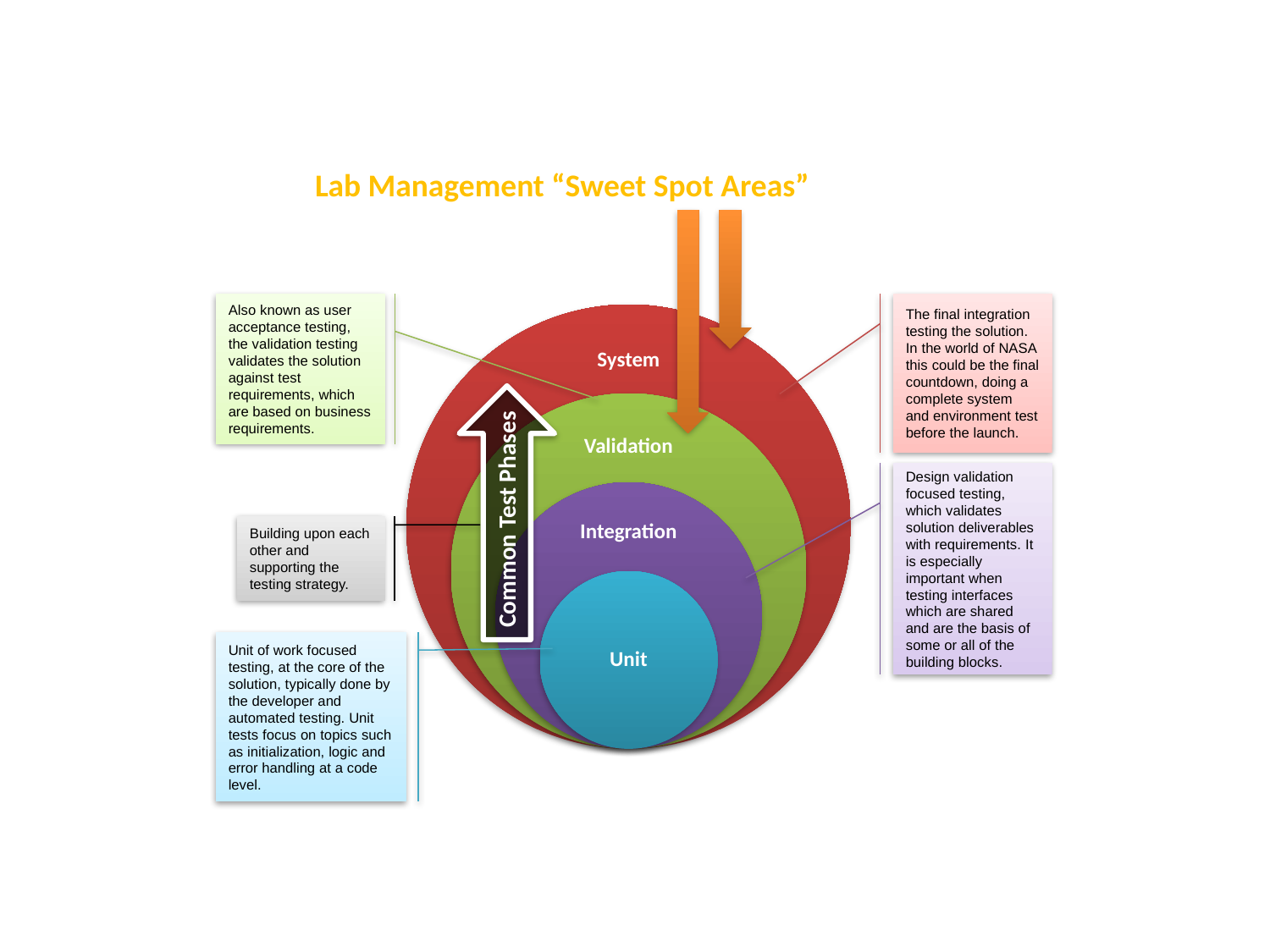

Lab Management “Sweet Spot Areas”

Also known as user acceptance testing, the validation testing validates the solution against test requirements, which are based on business requirements.
The final integration testing the solution. In the world of NASA this could be the final countdown, doing a complete system and environment test before the launch.
System
Validation
Integration
Unit

Design validation focused testing, which validates solution deliverables with requirements. It is especially important when testing interfaces which are shared and are the basis of some or all of the building blocks.
Common Test Phases
Building upon each other and supporting the testing strategy.
Unit of work focused testing, at the core of the solution, typically done by the developer and automated testing. Unit tests focus on topics such as initialization, logic and error handling at a code level.